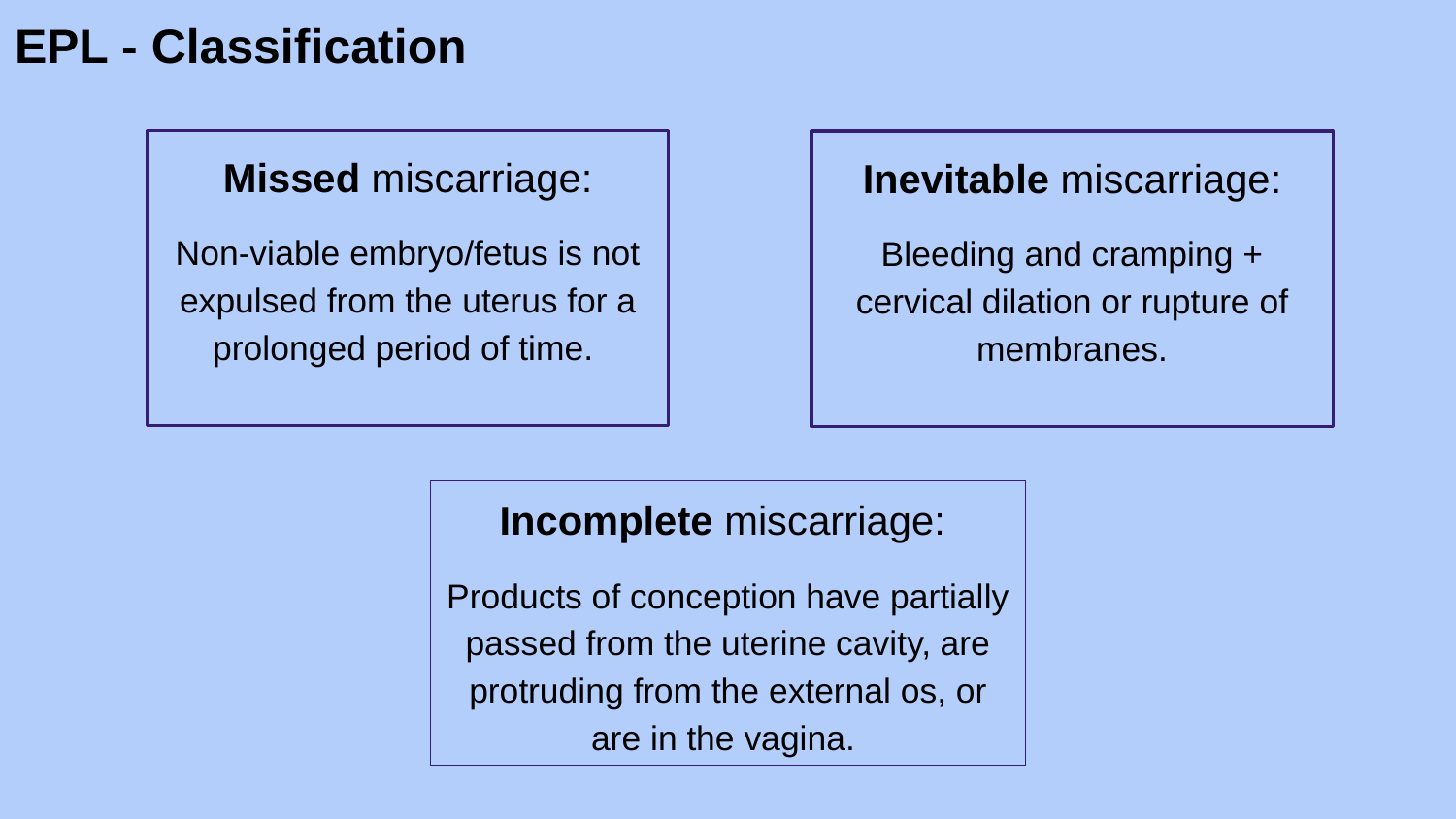

# EPL - Classification
Missed miscarriage:
Non-viable embryo/fetus is not expulsed from the uterus for a prolonged period of time.
Inevitable miscarriage:
Bleeding and cramping + cervical dilation or rupture of membranes.
Incomplete miscarriage:
Products of conception have partially passed from the uterine cavity, are protruding from the external os, or are in the vagina.